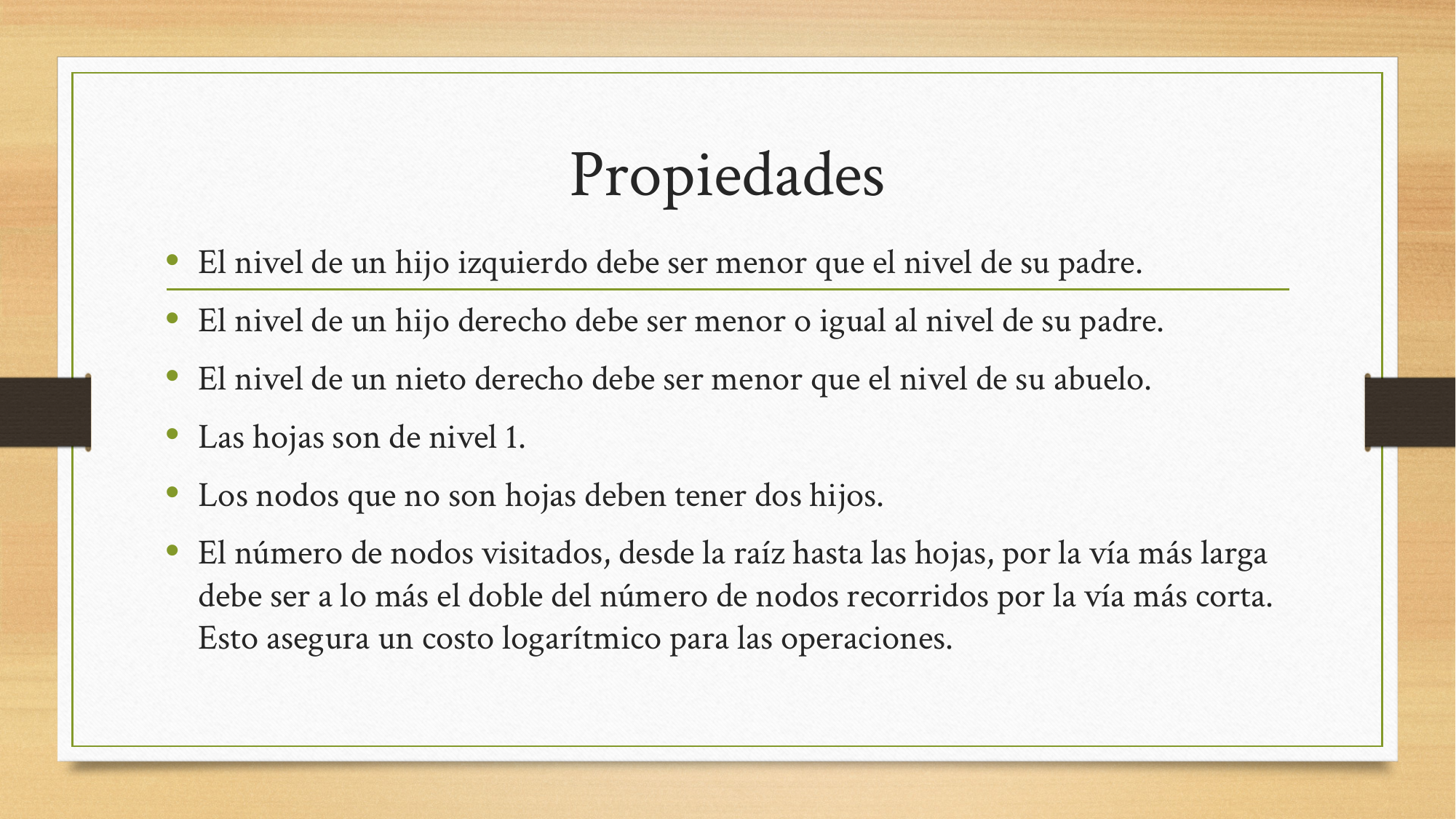

# Propiedades
El nivel de un hijo izquierdo debe ser menor que el nivel de su padre.
El nivel de un hijo derecho debe ser menor o igual al nivel de su padre.
El nivel de un nieto derecho debe ser menor que el nivel de su abuelo.
Las hojas son de nivel 1.
Los nodos que no son hojas deben tener dos hijos.
El número de nodos visitados, desde la raíz hasta las hojas, por la vía más larga debe ser a lo más el doble del número de nodos recorridos por la vía más corta. Esto asegura un costo logarítmico para las operaciones.